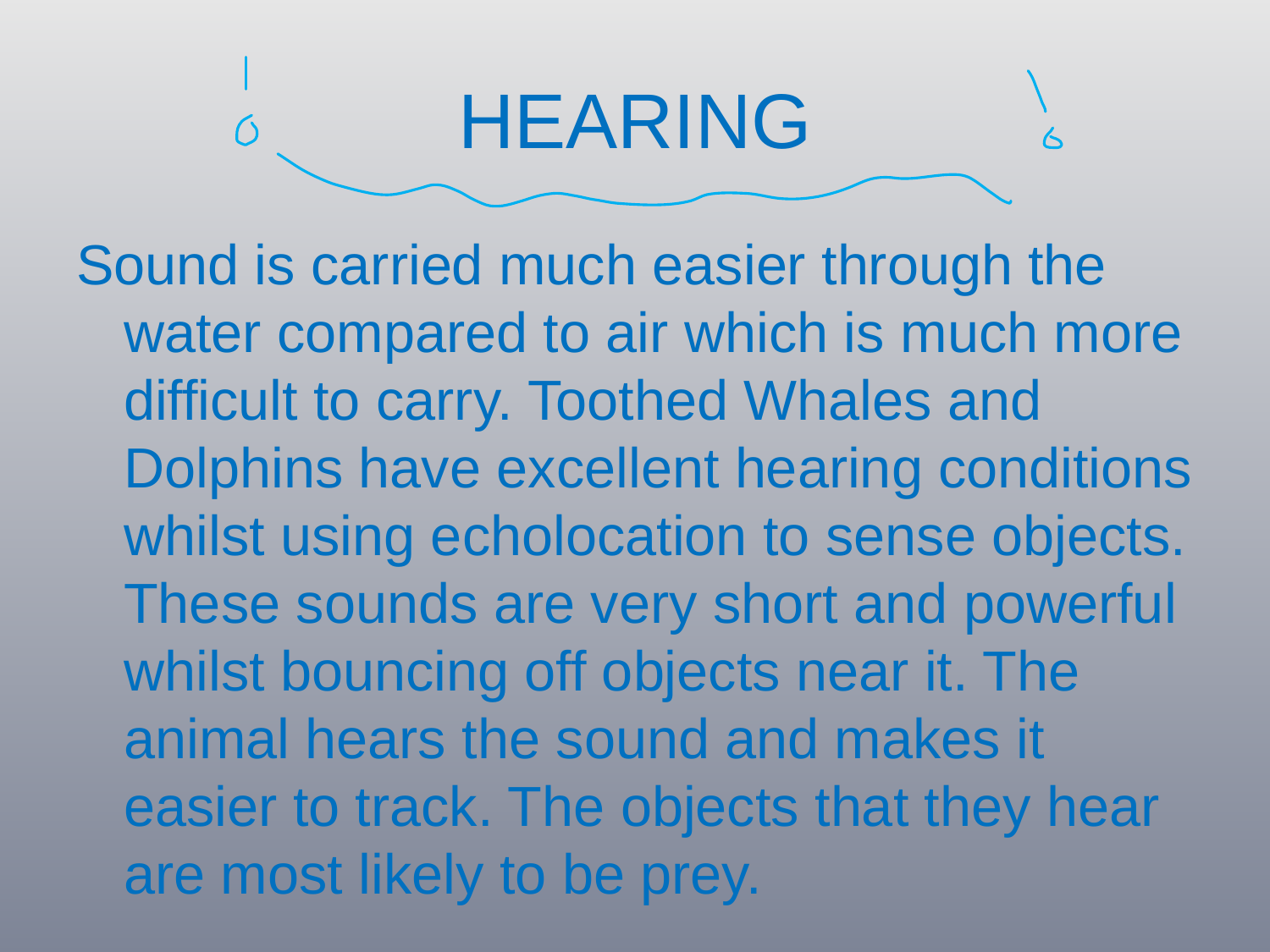

# HEARING
Sound is carried much easier through the water compared to air which is much more difficult to carry. Toothed Whales and Dolphins have excellent hearing conditions whilst using echolocation to sense objects. These sounds are very short and powerful whilst bouncing off objects near it. The animal hears the sound and makes it easier to track. The objects that they hear are most likely to be prey.